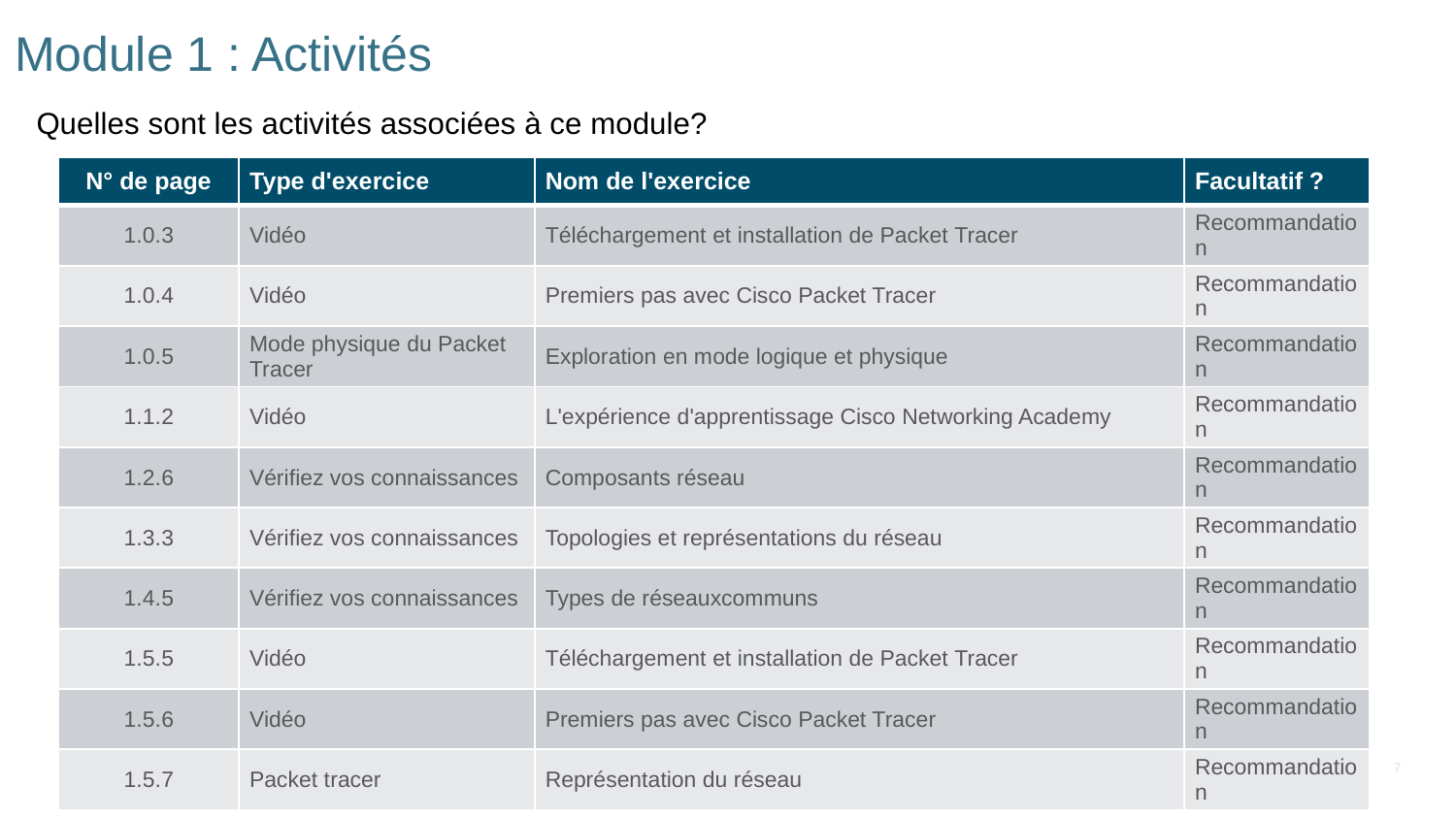

# Module 1 : Activités
Quelles sont les activités associées à ce module?

| N° de page | Type d'exercice | Nom de l'exercice | Facultatif ? |
| --- | --- | --- | --- |
| 1.0.3 | Vidéo | Téléchargement et installation de Packet Tracer | Recommandation |
| 1.0.4 | Vidéo | Premiers pas avec Cisco Packet Tracer | Recommandation |
| 1.0.5 | Mode physique du Packet Tracer | Exploration en mode logique et physique | Recommandation |
| 1.1.2 | Vidéo | L'expérience d'apprentissage Cisco Networking Academy | Recommandation |
| 1.2.6 | Vérifiez vos connaissances | Composants réseau | Recommandation |
| 1.3.3 | Vérifiez vos connaissances | Topologies et représentations du réseau | Recommandation |
| 1.4.5 | Vérifiez vos connaissances | Types de réseauxcommuns | Recommandation |
| 1.5.5 | Vidéo | Téléchargement et installation de Packet Tracer | Recommandation |
| 1.5.6 | Vidéo | Premiers pas avec Cisco Packet Tracer | Recommandation |
| 1.5.7 | Packet tracer | Représentation du réseau | Recommandation |